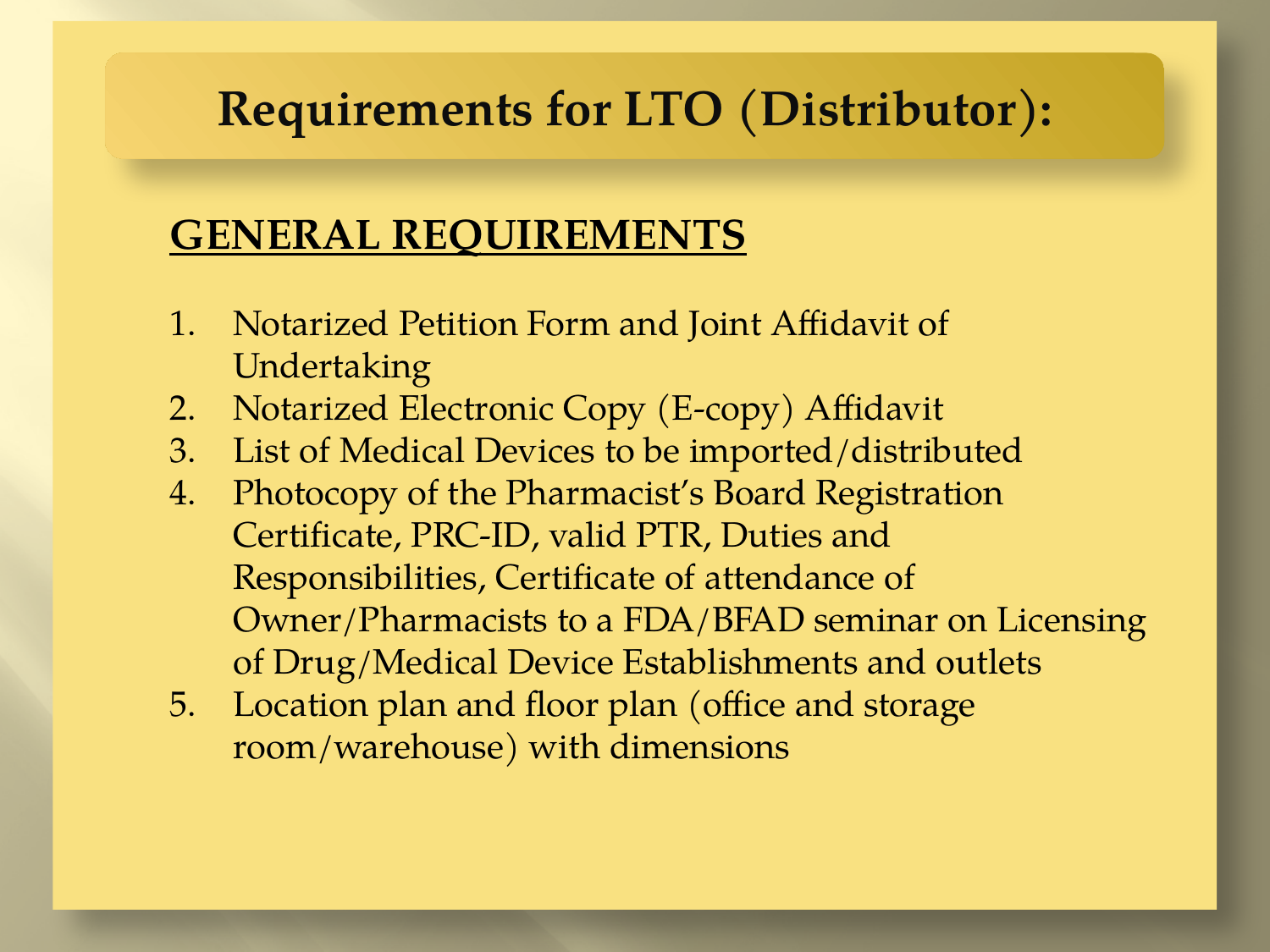

Requirements for LTO (Distributor):
GENERAL REQUIREMENTS

Notarized Petition Form and Joint Affidavit of Undertaking
Notarized Electronic Copy (E-copy) Affidavit
List of Medical Devices to be imported/distributed
Photocopy of the Pharmacist’s Board Registration Certificate, PRC-ID, valid PTR, Duties and Responsibilities, Certificate of attendance of Owner/Pharmacists to a FDA/BFAD seminar on Licensing of Drug/Medical Device Establishments and outlets
Location plan and floor plan (office and storage room/warehouse) with dimensions